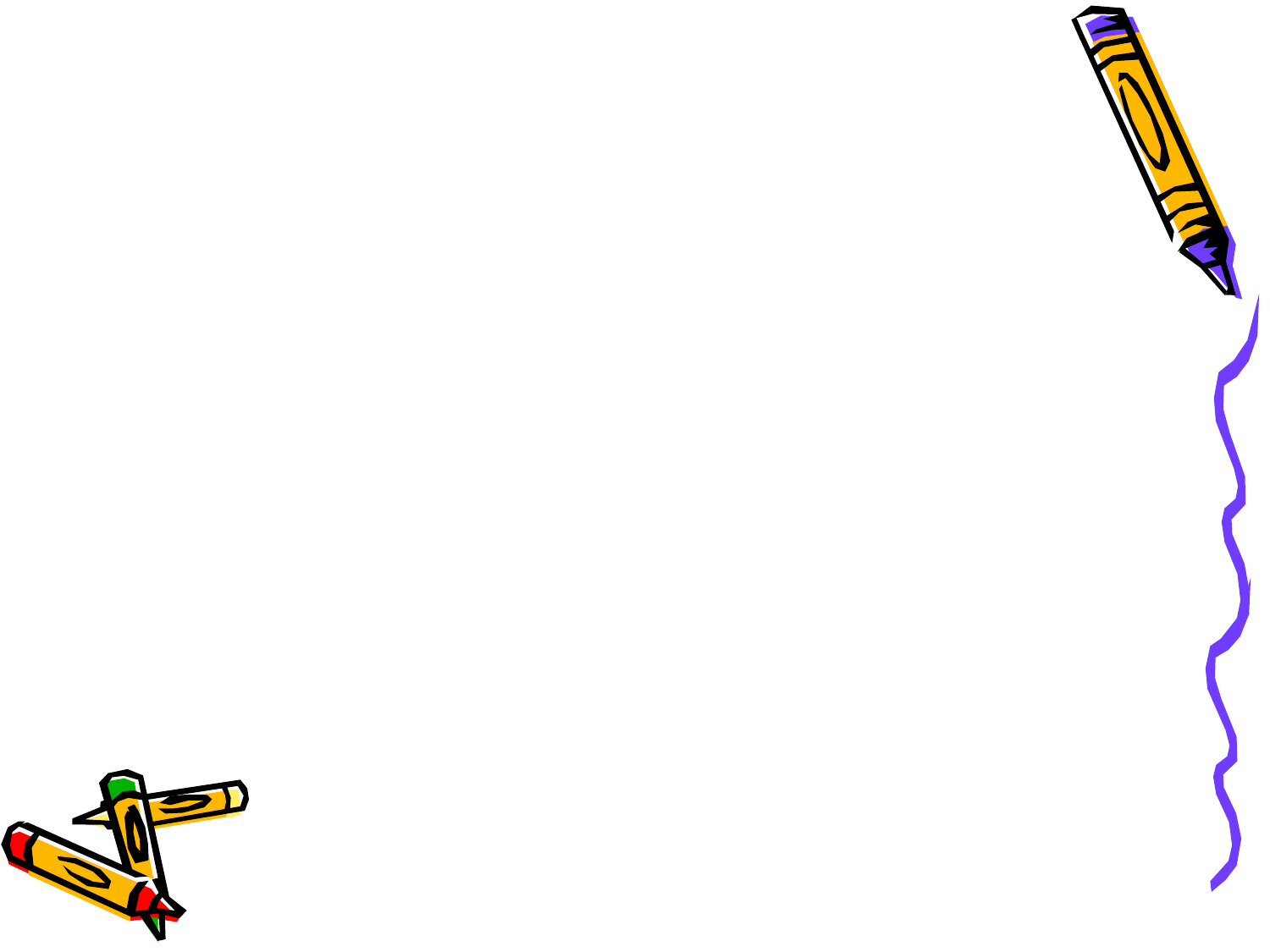

# Викторина
1. Какой композитор написал симфоническую   сказку «Петя и волк»?
2. Назовите героев этой сказки.
3. Какие инструменты симфонического оркестра изображают пионера Петю?
4. Тему какого героя сказки изображает кларнет?
5. Литавры и большой барабан изображают.
6. Какой инструмент высвистывает птичку?
7. Какой инструмент передаёт ворчливые интонации дедушки?